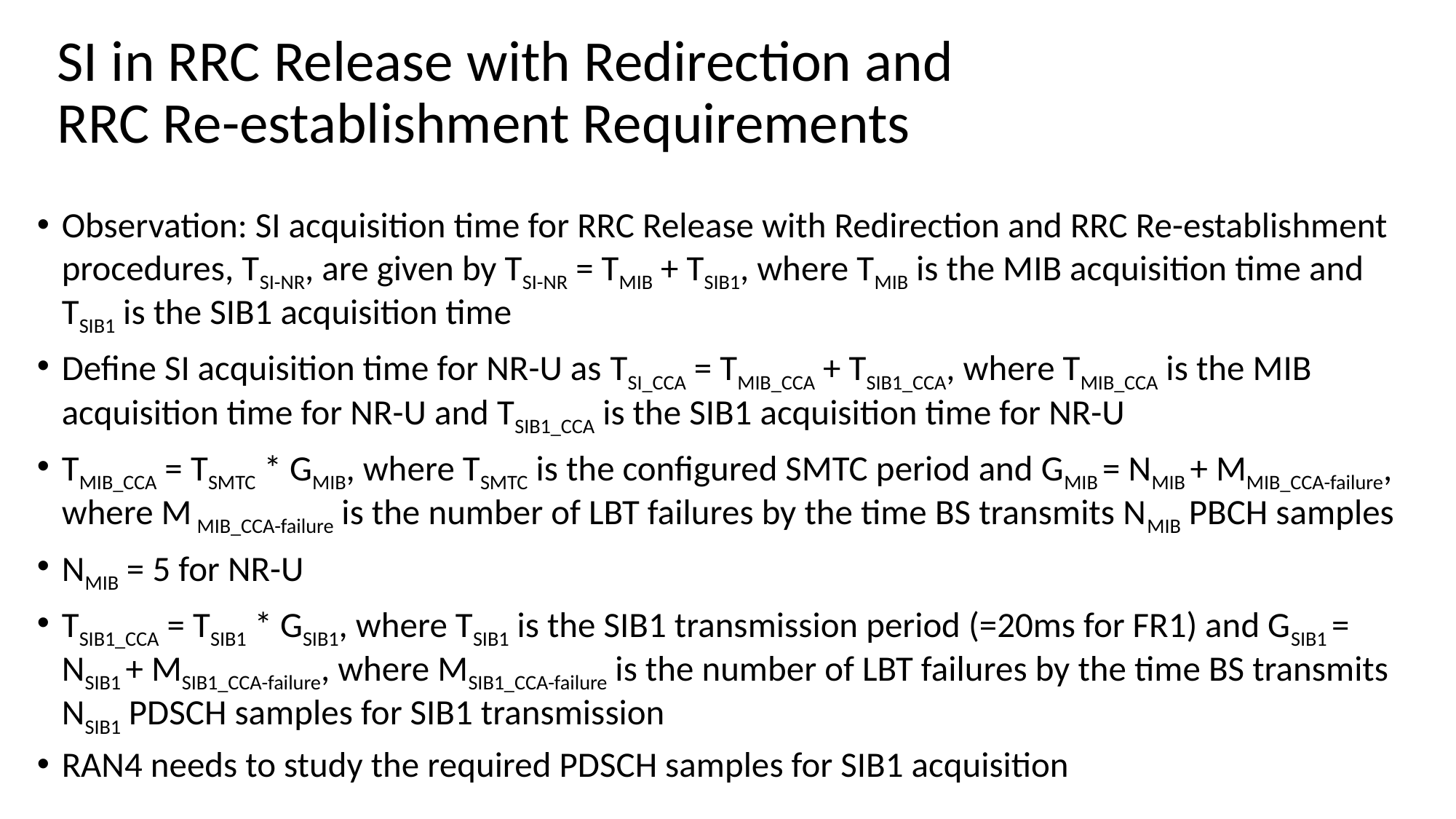

# SI in RRC Release with Redirection and RRC Re-establishment Requirements
Observation: SI acquisition time for RRC Release with Redirection and RRC Re-establishment procedures, TSI-NR, are given by TSI-NR = TMIB + TSIB1, where TMIB is the MIB acquisition time and TSIB1 is the SIB1 acquisition time
Define SI acquisition time for NR-U as TSI_CCA = TMIB_CCA + TSIB1_CCA, where TMIB_CCA is the MIB acquisition time for NR-U and TSIB1_CCA is the SIB1 acquisition time for NR-U
TMIB_CCA = TSMTC * GMIB, where TSMTC is the configured SMTC period and GMIB = NMIB + MMIB_CCA-failure, where M MIB_CCA-failure is the number of LBT failures by the time BS transmits NMIB PBCH samples
NMIB = 5 for NR-U
TSIB1_CCA = TSIB1 * GSIB1, where TSIB1 is the SIB1 transmission period (=20ms for FR1) and GSIB1 = NSIB1 + MSIB1_CCA-failure, where MSIB1_CCA-failure is the number of LBT failures by the time BS transmits NSIB1 PDSCH samples for SIB1 transmission
RAN4 needs to study the required PDSCH samples for SIB1 acquisition